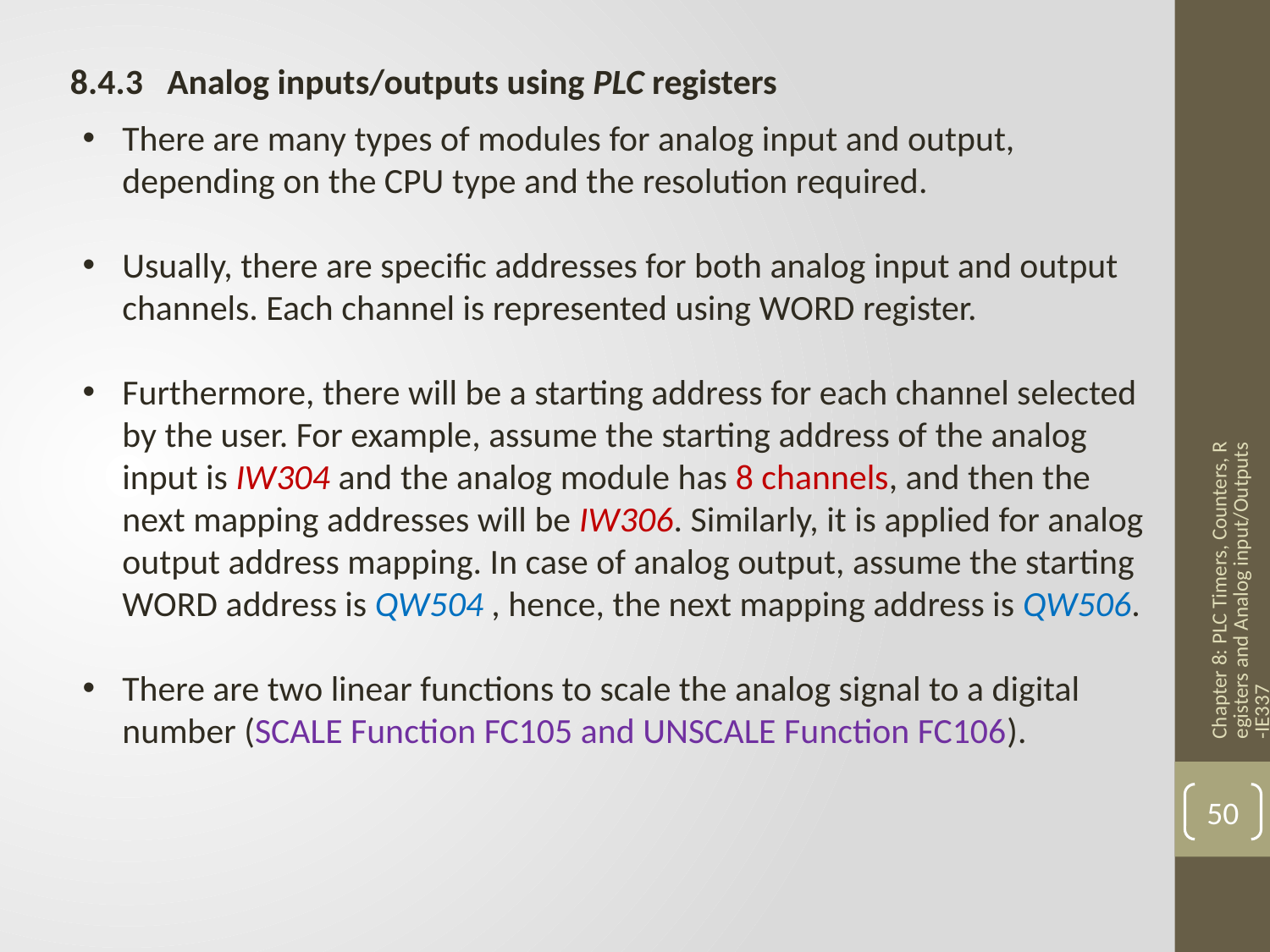

8.4.3   Analog inputs/outputs using PLC registers
There are many types of modules for analog input and output, depending on the CPU type and the resolution required.

Usually, there are specific addresses for both analog input and output channels. Each channel is represented using WORD register.

Furthermore, there will be a starting address for each channel selected by the user. For example, assume the starting address of the analog input is IW304 and the analog module has 8 channels, and then the next mapping addresses will be IW306. Similarly, it is applied for analog output address mapping. In case of analog output, assume the starting WORD address is QW504 , hence, the next mapping address is QW506.

There are two linear functions to scale the analog signal to a digital number (SCALE Function FC105 and UNSCALE Function FC106).
Chapter 8: PLC Timers, Counters, Registers and Analog input/Outputs -IE337
50